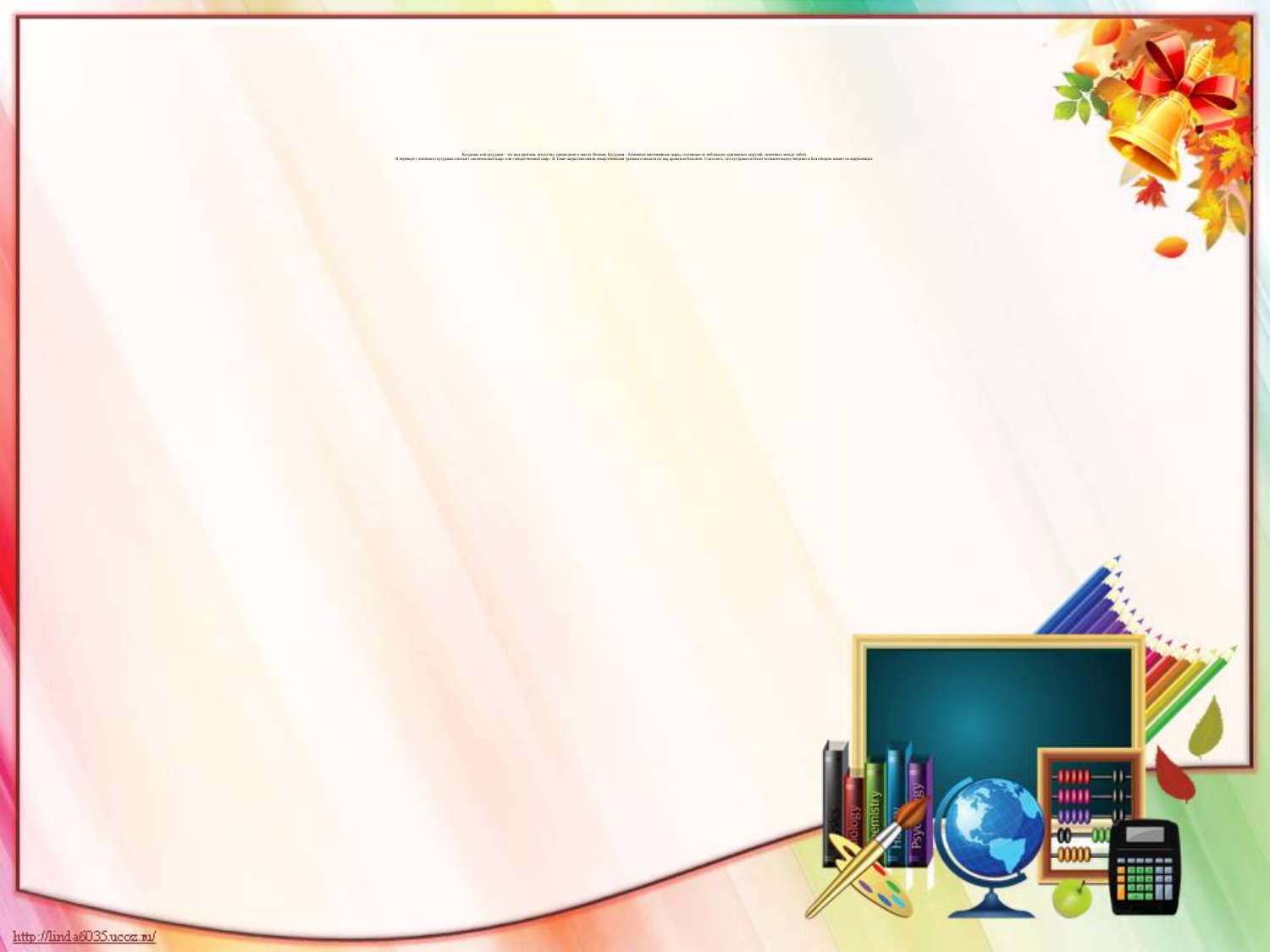

# Кусудамы или кусудами – это вид оригами, искусство, пришедшее к нам из Японии. Кусудами – бумажные многомерные шары, состоящие из небольших одинаковых модулей, склеенных между собой. В переводе с японского кусудамы означает «целительный шар» или «лекарственный шар». В Такие шары наполняли лекарственными травами и вешали их над кроватью больного. Считалось, что кусудами источает положительную энергию и благотворно влияет на окружающих